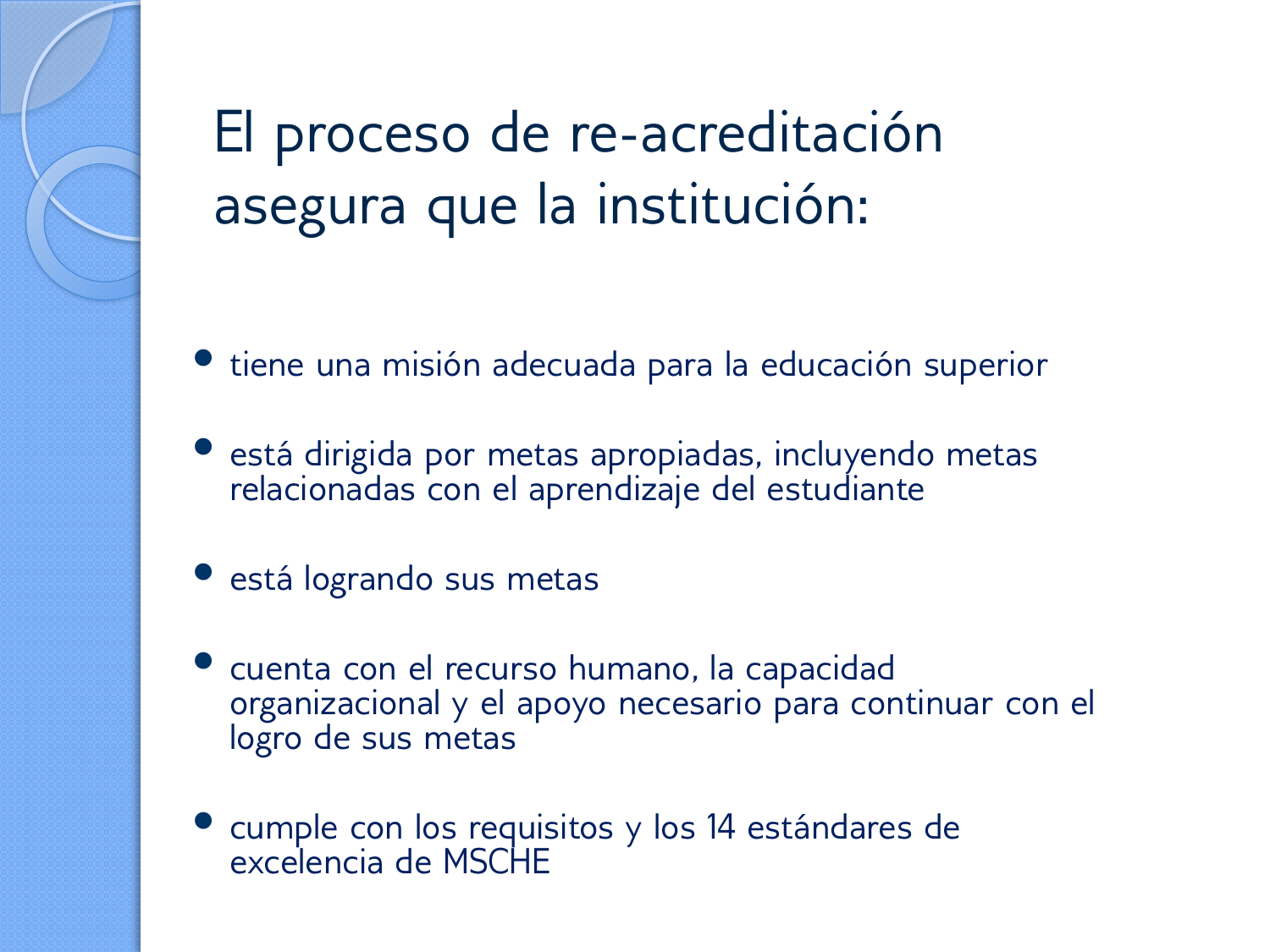

# El proceso de re-acreditación asegura que la institución:

tiene una misión adecuada para la educación superior

está dirigida por metas apropiadas, incluyendo metas relacionadas con el aprendizaje del estudiante

está logrando sus metas

cuenta con el recurso humano, la capacidad organizacional y el apoyo necesario para continuar con el logro de sus metas

cumple con los requisitos y los 14 estándares de excelencia de MSCHE